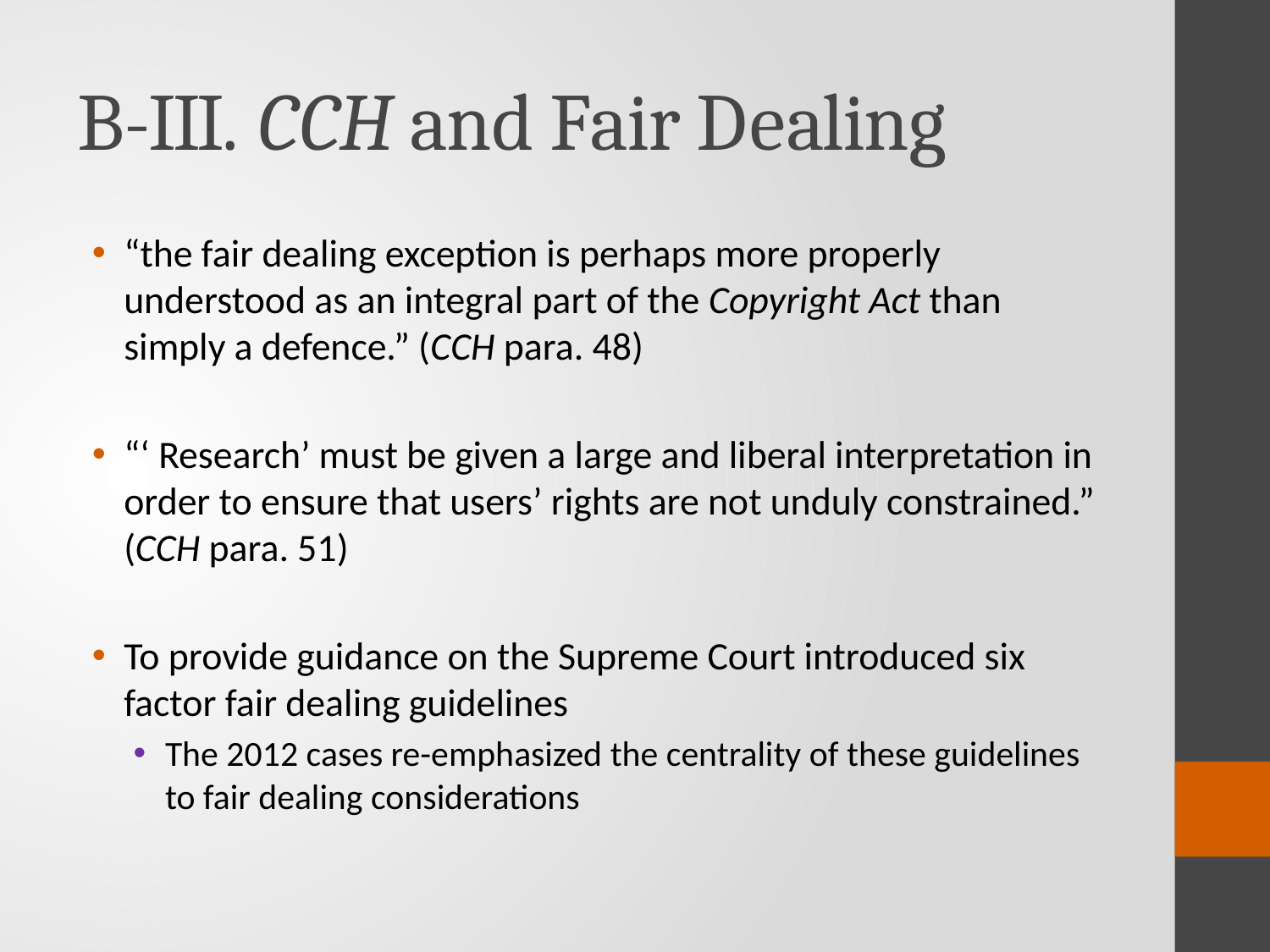

# B-III. CCH and Fair Dealing
“the fair dealing exception is perhaps more properly understood as an integral part of the Copyright Act than simply a defence.” (CCH para. 48)

“‘ Research’ must be given a large and liberal interpretation in order to ensure that users’ rights are not unduly constrained.” (CCH para. 51)

To provide guidance on the Supreme Court introduced six factor fair dealing guidelines
The 2012 cases re-emphasized the centrality of these guidelines to fair dealing considerations